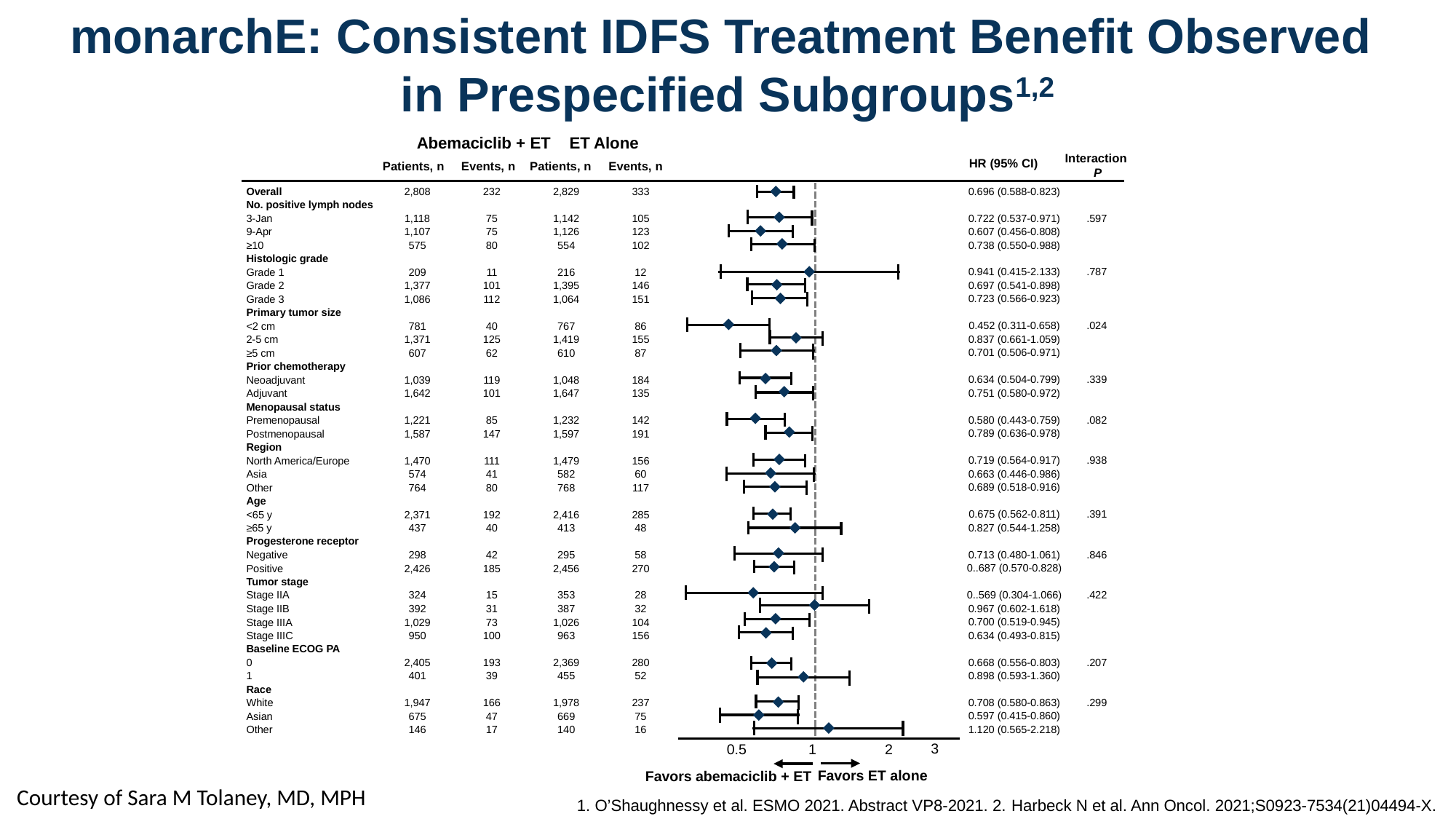

# monarchE: Consistent IDFS Treatment Benefit Observed in Prespecified Subgroups1,2
ET Alone
Abemaciclib + ET
Interaction
P
HR (95% CI)
Patients, n
Events, n
Patients, n
Events, n

3
2
0.5
1
Favors ET alone
Favors abemaciclib + ET
| Overall |
| --- |
| No. positive lymph nodes |
| 3-Jan |
| 9-Apr |
| ≥10 |
| Histologic grade |
| Grade 1 |
| Grade 2 |
| Grade 3 |
| Primary tumor size |
| <2 cm |
| 2-5 cm |
| ≥5 cm |
| Prior chemotherapy |
| Neoadjuvant |
| Adjuvant |
| Menopausal status |
| Premenopausal |
| Postmenopausal |
| Region |
| North America/Europe |
| Asia |
| Other |
| Age |
| <65 y |
| ≥65 y |
| Progesterone receptor |
| Negative |
| Positive |
| Tumor stage |
| Stage IIA |
| Stage IIB |
| Stage IIIA |
| Stage IIIC |
| Baseline ECOG PA |
| 0 |
| 1 |
| Race |
| White |
| Asian |
| Other |
| 0.696 (0.588-0.823) |  |
| --- | --- |
|  |  |
| 0.722 (0.537-0.971) | .597 |
| 0.607 (0.456-0.808) |  |
| 0.738 (0.550-0.988) |  |
|  |  |
| 0.941 (0.415-2.133) | .787 |
| 0.697 (0.541-0.898) |  |
| 0.723 (0.566-0.923) |  |
|  |  |
| 0.452 (0.311-0.658) | .024 |
| 0.837 (0.661-1.059) |  |
| 0.701 (0.506-0.971) |  |
|  |  |
| 0.634 (0.504-0.799) | .339 |
| 0.751 (0.580-0.972) |  |
|  |  |
| 0.580 (0.443-0.759) | .082 |
| 0.789 (0.636-0.978) |  |
|  |  |
| 0.719 (0.564-0.917) | .938 |
| 0.663 (0.446-0.986) |  |
| 0.689 (0.518-0.916) |  |
|  |  |
| 0.675 (0.562-0.811) | .391 |
| 0.827 (0.544-1.258) |  |
|  |  |
| 0.713 (0.480-1.061) | .846 |
| 0..687 (0.570-0.828) |  |
|  |  |
| 0..569 (0.304-1.066) | .422 |
| 0.967 (0.602-1.618) |  |
| 0.700 (0.519-0.945) |  |
| 0.634 (0.493-0.815) |  |
|  |  |
| 0.668 (0.556-0.803) | .207 |
| 0.898 (0.593-1.360) |  |
|  |  |
| 0.708 (0.580-0.863) | .299 |
| 0.597 (0.415-0.860) |  |
| 1.120 (0.565-2.218) |  |
| 2,808 | 232 | 2,829 | 333 |
| --- | --- | --- | --- |
|  |  |  |  |
| 1,118 | 75 | 1,142 | 105 |
| 1,107 | 75 | 1,126 | 123 |
| 575 | 80 | 554 | 102 |
|  |  |  |  |
| 209 | 11 | 216 | 12 |
| 1,377 | 101 | 1,395 | 146 |
| 1,086 | 112 | 1,064 | 151 |
|  |  |  |  |
| 781 | 40 | 767 | 86 |
| 1,371 | 125 | 1,419 | 155 |
| 607 | 62 | 610 | 87 |
|  |  |  |  |
| 1,039 | 119 | 1,048 | 184 |
| 1,642 | 101 | 1,647 | 135 |
|  |  |  |  |
| 1,221 | 85 | 1,232 | 142 |
| 1,587 | 147 | 1,597 | 191 |
|  |  |  |  |
| 1,470 | 111 | 1,479 | 156 |
| 574 | 41 | 582 | 60 |
| 764 | 80 | 768 | 117 |
|  |  |  |  |
| 2,371 | 192 | 2,416 | 285 |
| 437 | 40 | 413 | 48 |
|  |  |  |  |
| 298 | 42 | 295 | 58 |
| 2,426 | 185 | 2,456 | 270 |
|  |  |  |  |
| 324 | 15 | 353 | 28 |
| 392 | 31 | 387 | 32 |
| 1,029 | 73 | 1,026 | 104 |
| 950 | 100 | 963 | 156 |
|  |  |  |  |
| 2,405 | 193 | 2,369 | 280 |
| 401 | 39 | 455 | 52 |
|  |  |  |  |
| 1,947 | 166 | 1,978 | 237 |
| 675 | 47 | 669 | 75 |
| 146 | 17 | 140 | 16 |

Courtesy of Sara M Tolaney, MD, MPH
1. O’Shaughnessy et al. ESMO 2021. Abstract VP8-2021. 2. Harbeck N et al. Ann Oncol. 2021;S0923-7534(21)04494-X.